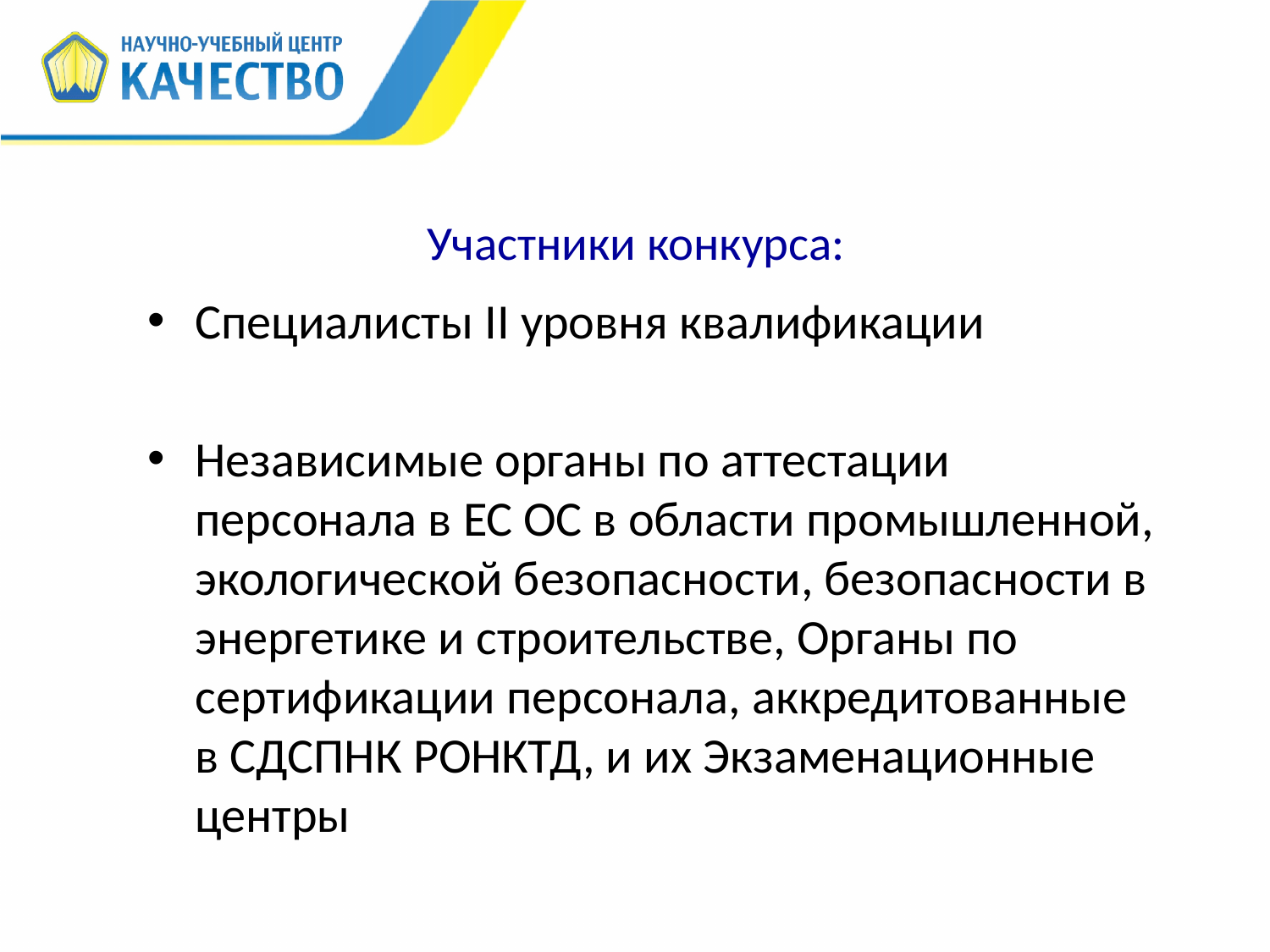

# Участники конкурса:
Специалисты II уровня квалификации

Независимые органы по аттестации персонала в ЕС ОС в области промышленной, экологической безопасности, безопасности в энергетике и строительстве, Органы по сертификации персонала, аккредитованные в СДСПНК РОНКТД, и их Экзаменационные центры